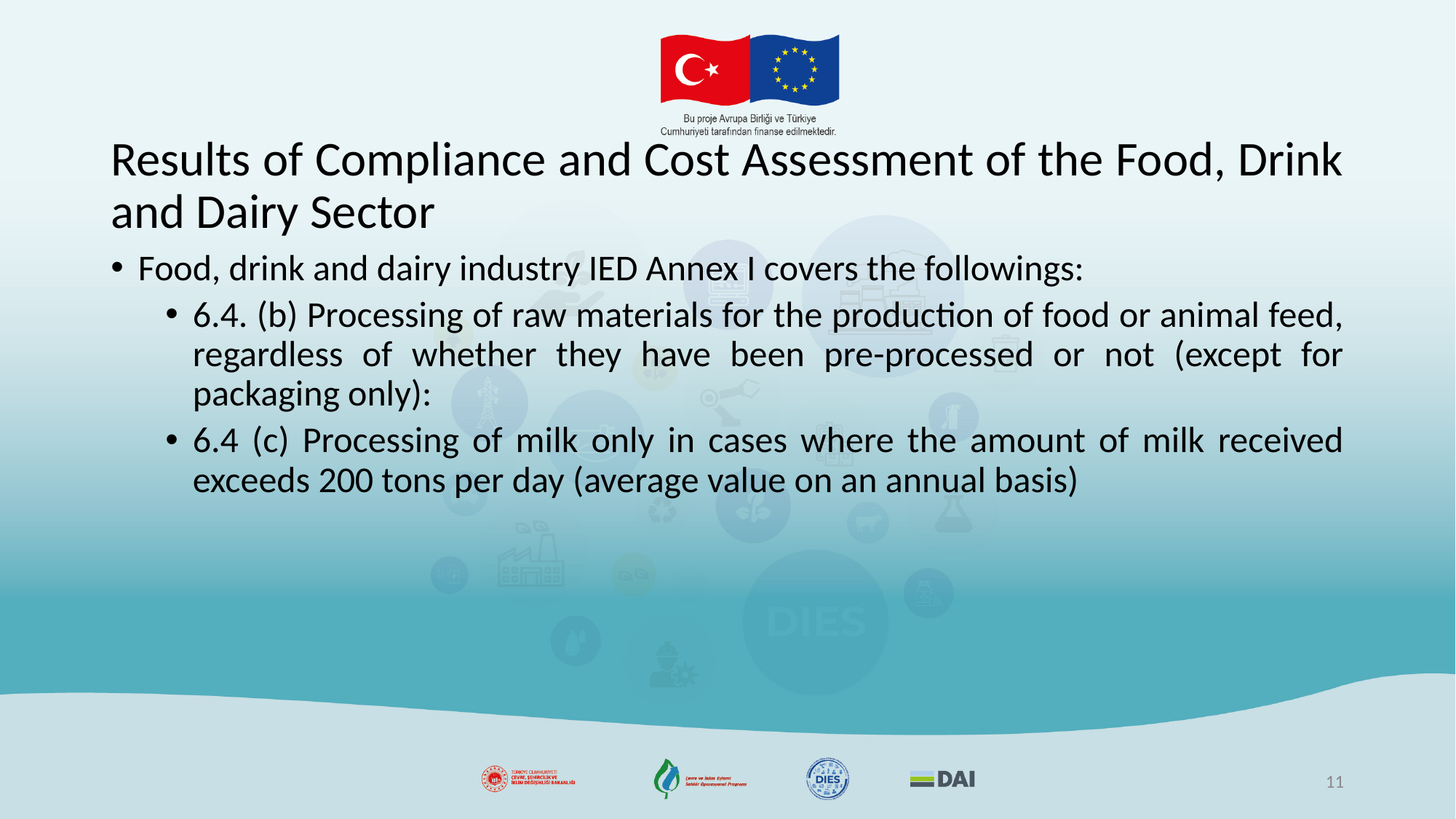

Results of Compliance and Cost Assessment of the Food, Drink and Dairy Sector
Food, drink and dairy industry IED Annex I covers the followings:
6.4. (b) Processing of raw materials for the production of food or animal feed, regardless of whether they have been pre-processed or not (except for packaging only):
6.4 (c) Processing of milk only in cases where the amount of milk received exceeds 200 tons per day (average value on an annual basis)

11